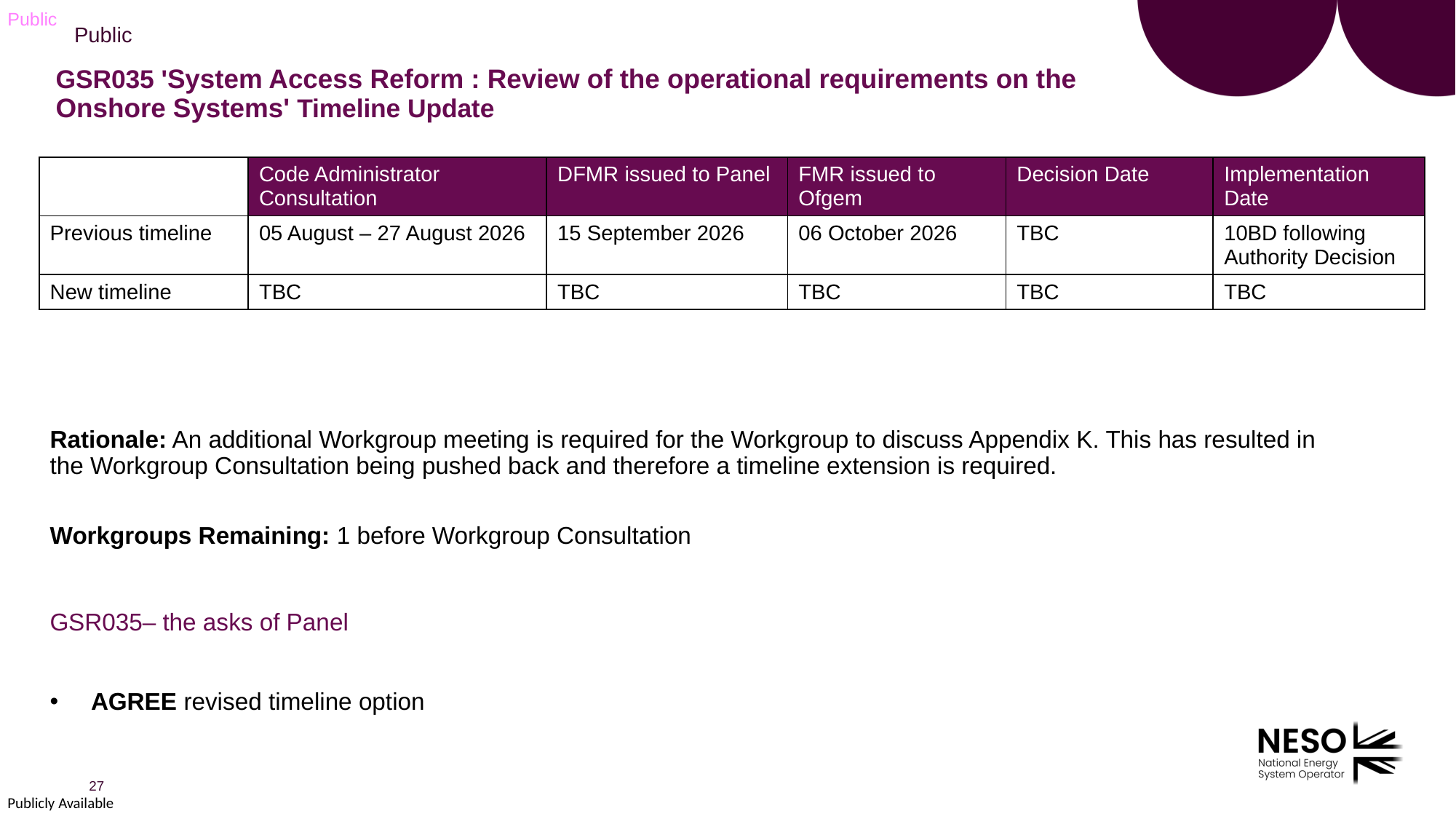

# GSR035 'System Access Reform : Review of the operational requirements on the Onshore Systems' Timeline Update
|  | Code Administrator Consultation | DFMR issued to Panel | FMR issued to Ofgem | Decision Date | Implementation Date |
| --- | --- | --- | --- | --- | --- |
| Previous timeline | 05 August – 27 August 2026 | 15 September 2026 | 06 October 2026 | TBC | 10BD following Authority Decision |
| New timeline | TBC | TBC | TBC | TBC | TBC |
Rationale: An additional Workgroup meeting is required for the Workgroup to discuss Appendix K. This has resulted in the Workgroup Consultation being pushed back and therefore a timeline extension is required.
Workgroups Remaining: 1 before Workgroup Consultation

GSR035– the asks of Panel

AGREE revised timeline option